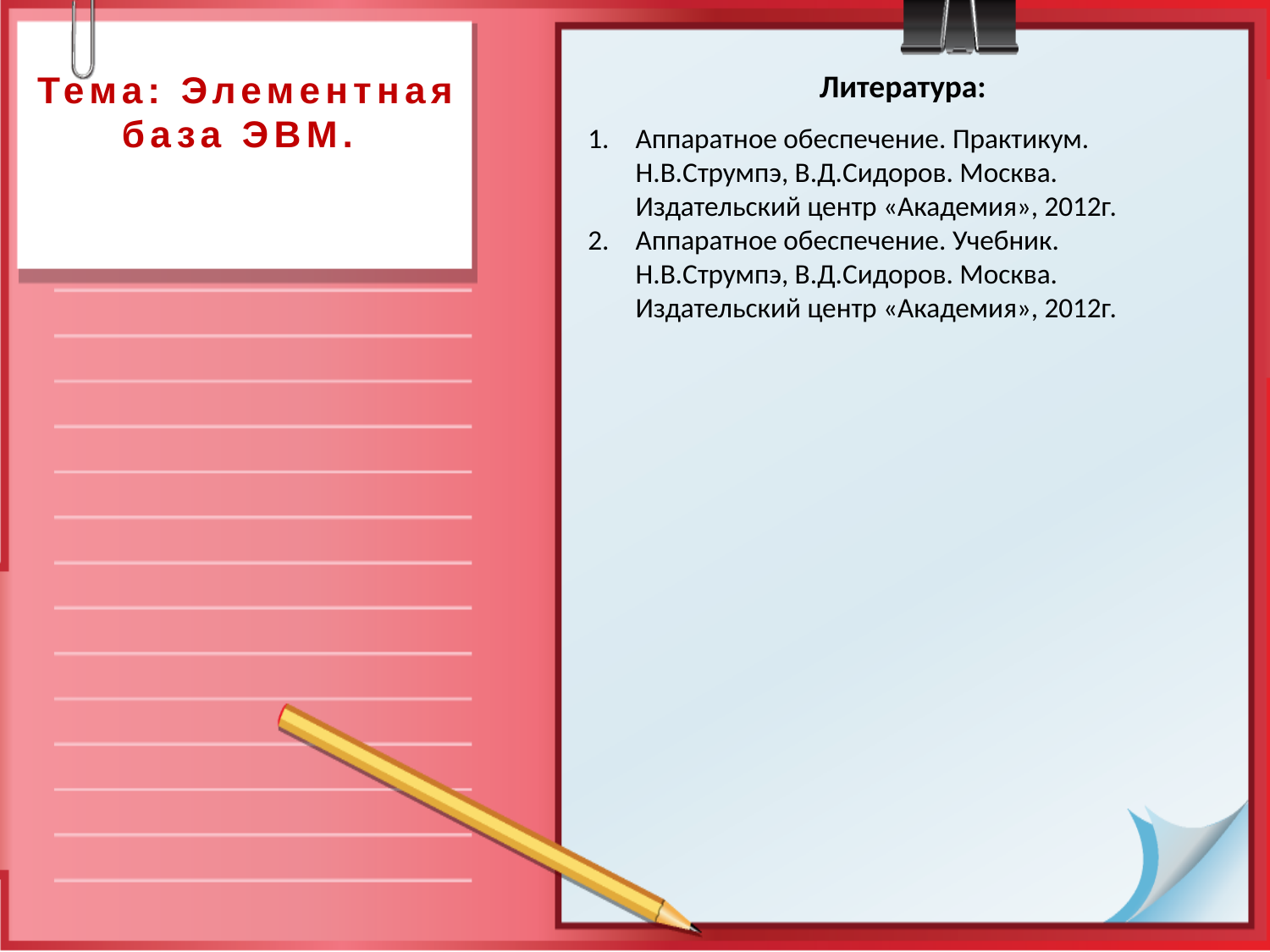

Тема: Элементная база ЭВМ.
Литература:

Аппаратное обеспечение. Практикум. Н.В.Струмпэ, В.Д.Сидоров. Москва. Издательский центр «Академия», 2012г.
Аппаратное обеспечение. Учебник. Н.В.Струмпэ, В.Д.Сидоров. Москва. Издательский центр «Академия», 2012г.